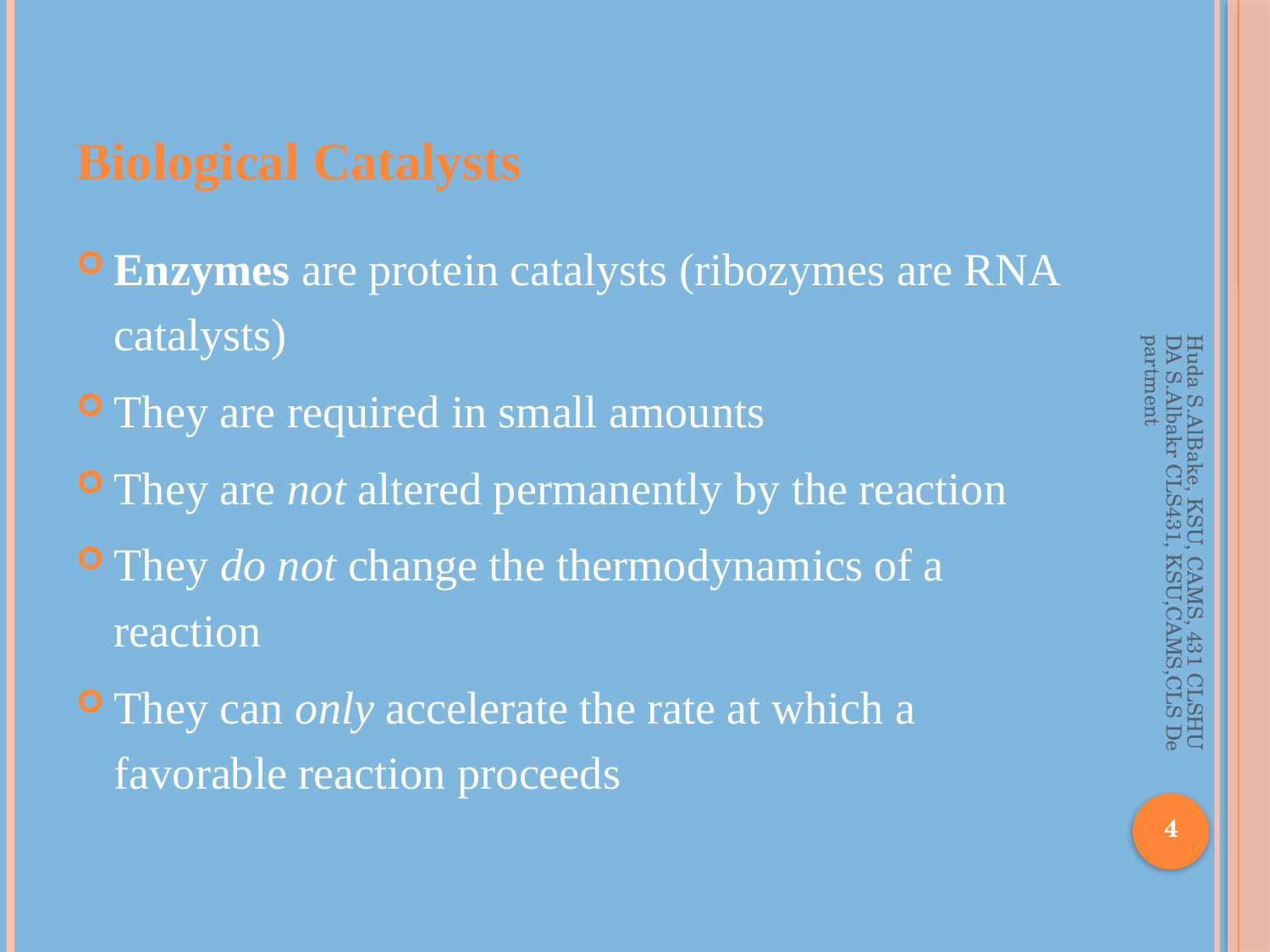

Biological Catalysts
Enzymes are protein catalysts (ribozymes are RNA catalysts)
They are required in small amounts
They are not altered permanently by the reaction
They do not change the thermodynamics of a reaction
They can only accelerate the rate at which a favorable reaction proceeds

Huda S.AlBake, KSU, CAMS, 431 CLSHUDA S.Albakr CLS431, KSU,CAMS,CLS Department
4